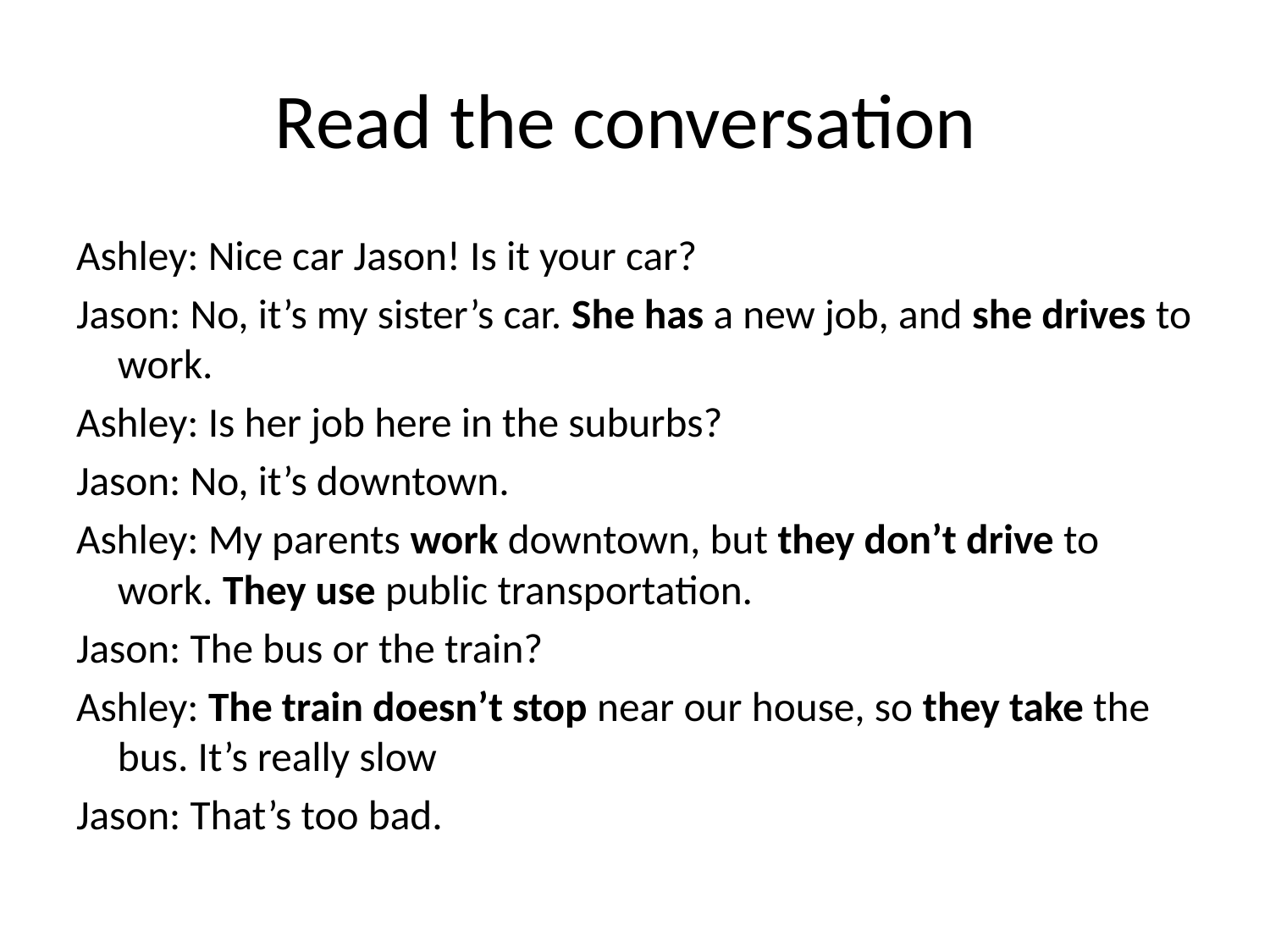

# Read the conversation
Ashley: Nice car Jason! Is it your car?
Jason: No, it’s my sister’s car. She has a new job, and she drives to work.
Ashley: Is her job here in the suburbs?
Jason: No, it’s downtown.
Ashley: My parents work downtown, but they don’t drive to work. They use public transportation.
Jason: The bus or the train?
Ashley: The train doesn’t stop near our house, so they take the bus. It’s really slow
Jason: That’s too bad.